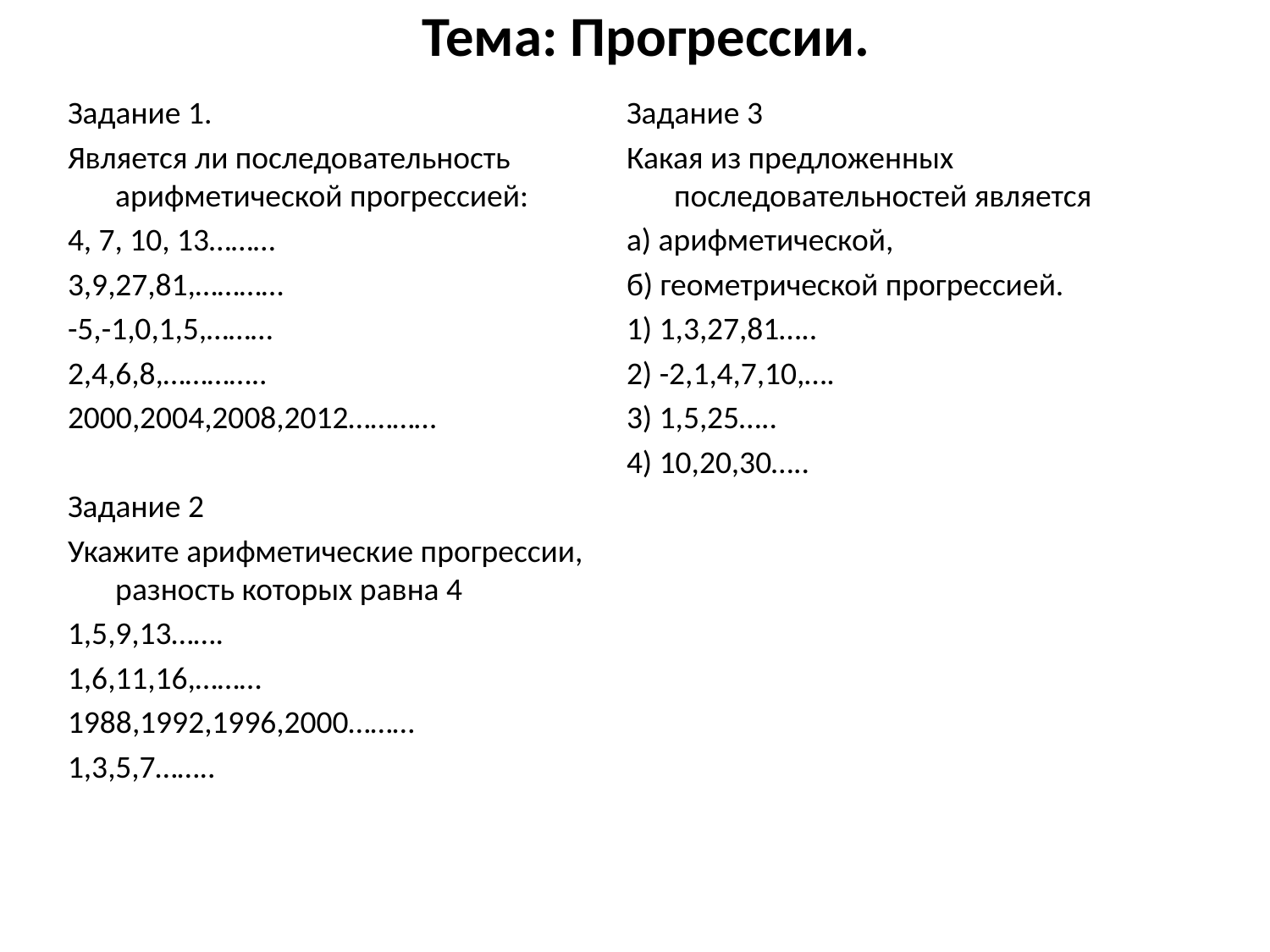

# Тема: Прогрессии.
Задание 1.
Является ли последовательность арифметической прогрессией:
4, 7, 10, 13………
3,9,27,81,…………
-5,-1,0,1,5,………
2,4,6,8,…………..
2000,2004,2008,2012…………

Задание 2
Укажите арифметические прогрессии, разность которых равна 4
1,5,9,13…….
1,6,11,16,………
1988,1992,1996,2000………
1,3,5,7……..

Задание 3
Какая из предложенных последовательностей является
а) арифметической,
б) геометрической прогрессией.
1) 1,3,27,81…..
2) -2,1,4,7,10,….
3) 1,5,25…..
4) 10,20,30…..